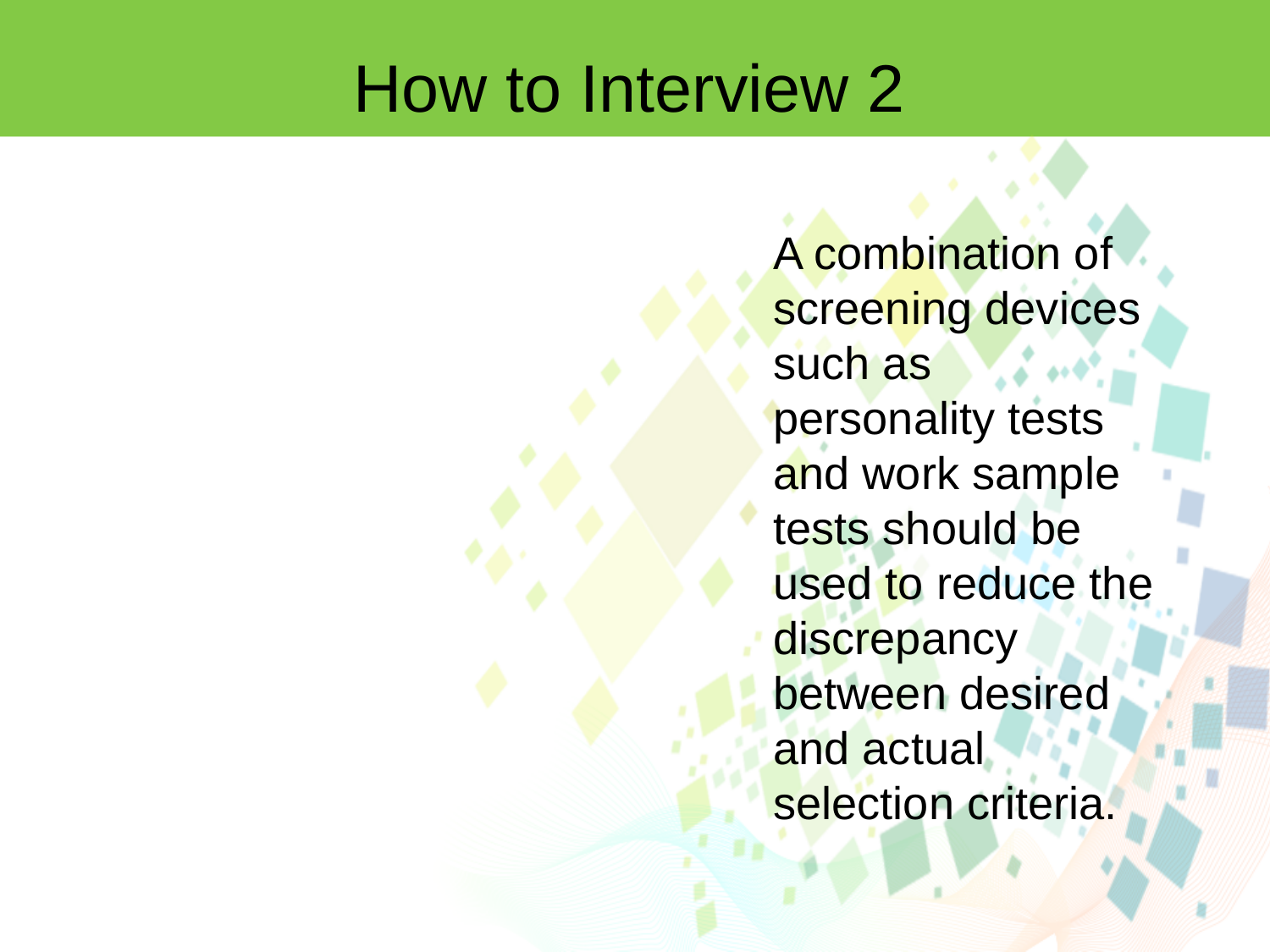

How to Interview 2
A combination of screening devices such as personality tests and work sample tests should be used to reduce the discrepancy between desired and actual selection criteria.